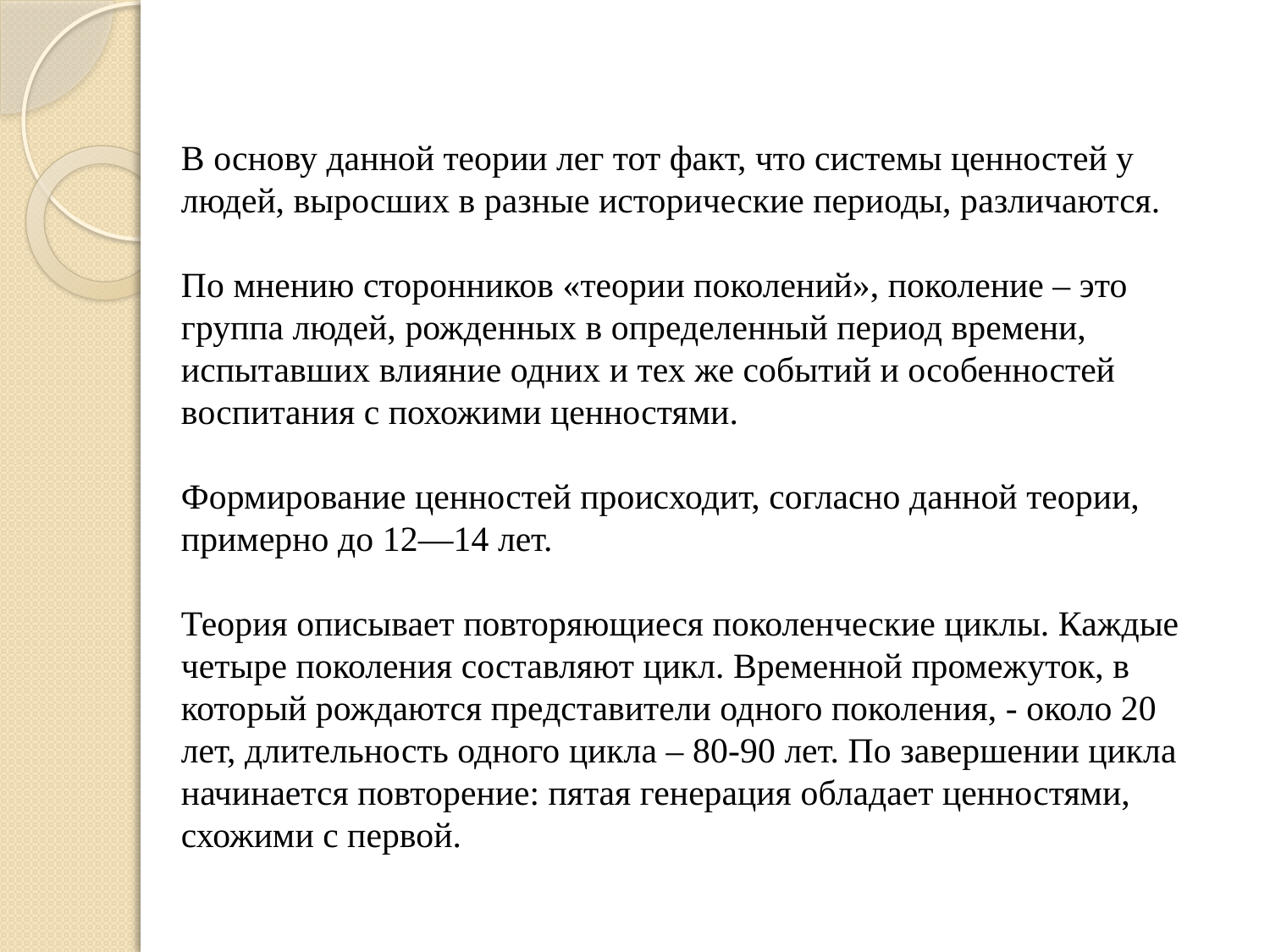

В основу данной теории лег тот факт, что системы ценностей у людей, выросших в разные исторические периоды, различаются.

По мнению сторонников «теории поколений», поколение – это группа людей, рожденных в определенный период времени, испытавших влияние одних и тех же событий и особенностей воспитания с похожими ценностями.

Формирование ценностей происходит, согласно данной теории, примерно до 12—14 лет.

Теория описывает повторяющиеся поколенческие циклы. Каждые четыре поколения составляют цикл. Временной промежуток, в который рождаются представители одного поколения, - около 20 лет, длительность одного цикла – 80-90 лет. По завершении цикла начинается повторение: пятая генерация обладает ценностями, схожими с первой.